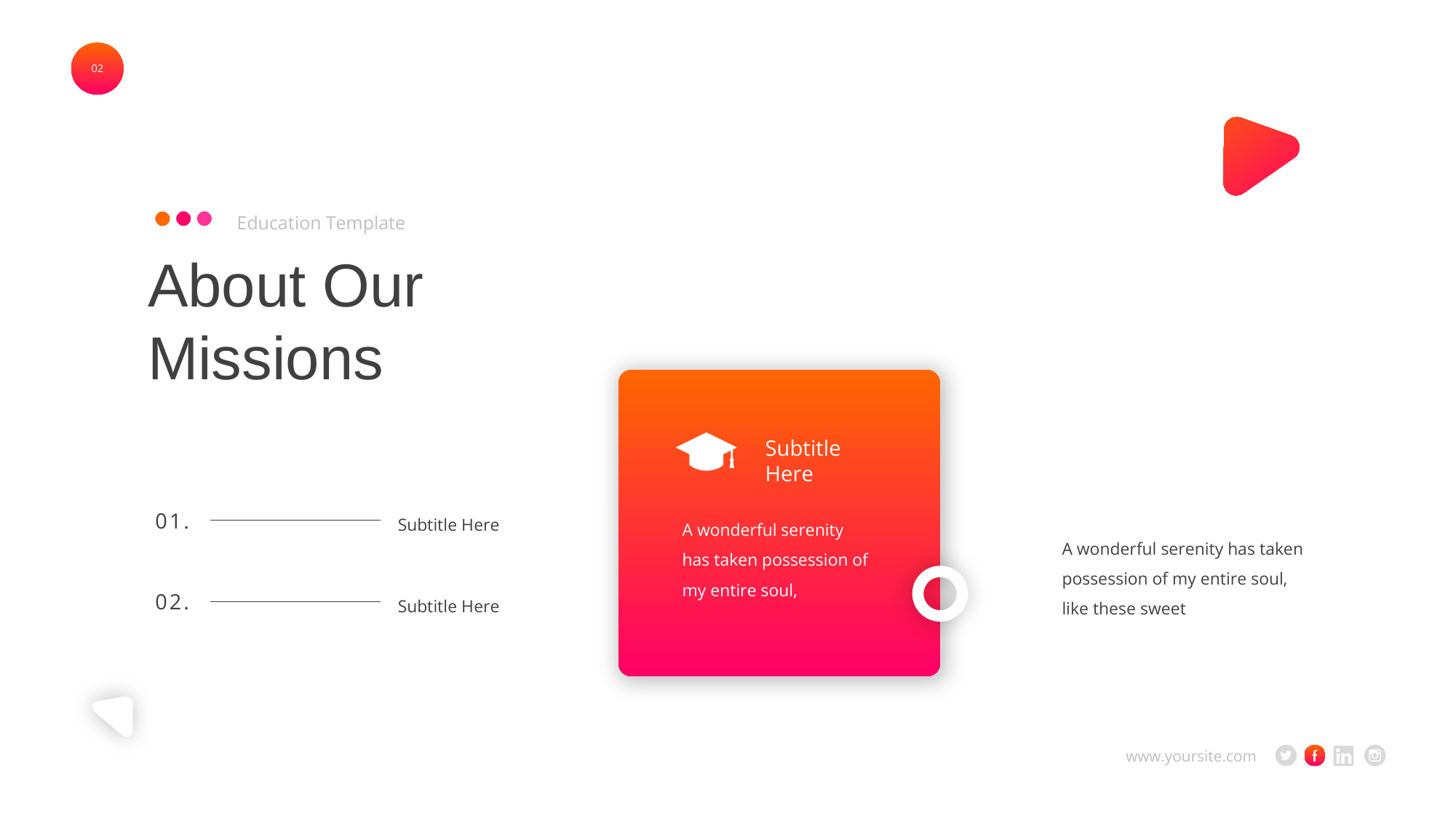

02

Education Template

About Our Missions

Subtitle Here

Subtitle Here
A wonderful serenity has taken possession of my entire soul,
01.
A wonderful serenity has taken possession of my entire soul, like these sweet

Subtitle Here
02.

www.yoursite.com